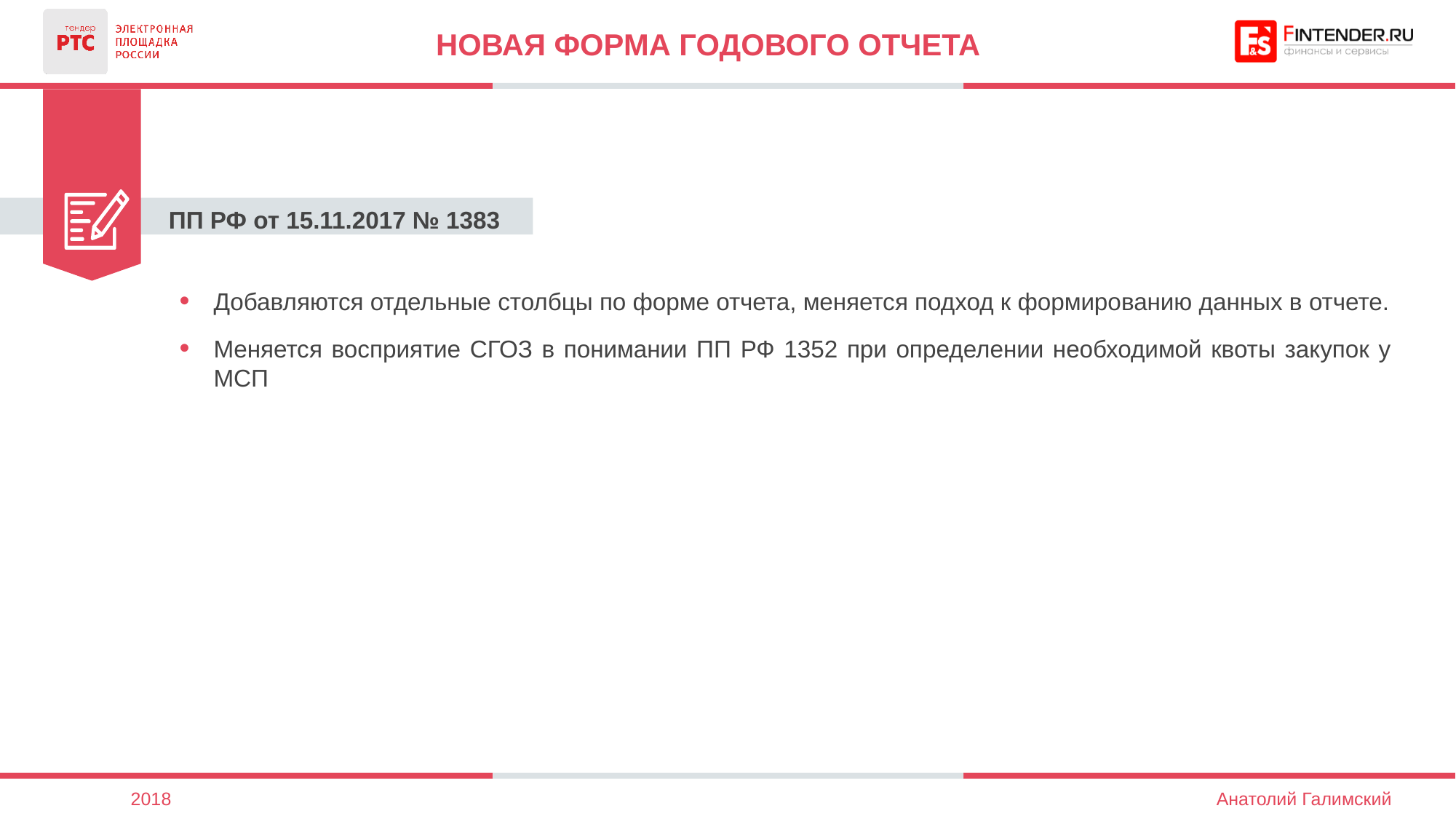

# Новая форма годового отчета

ПП РФ от 15.11.2017 № 1383
Добавляются отдельные столбцы по форме отчета, меняется подход к формированию данных в отчете.
Меняется восприятие СГОЗ в понимании ПП РФ 1352 при определении необходимой квоты закупок у МСП
2018
Анатолий Галимский